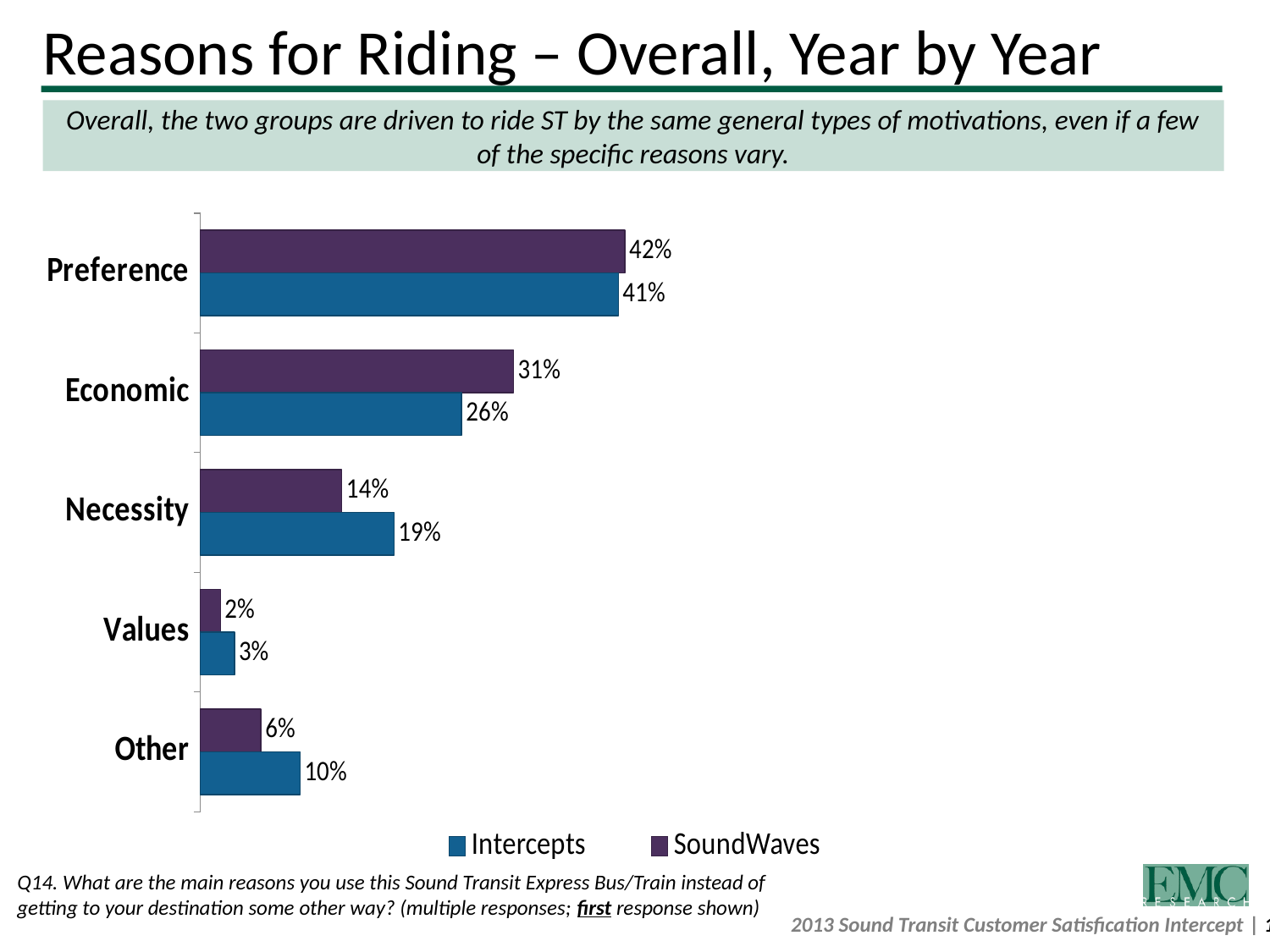

# Reasons for Riding – Overall, Year by Year
Overall, the two groups are driven to ride ST by the same general types of motivations, even if a few of the specific reasons vary.

### Chart

| Category | SoundWaves | Intercepts |
|---|---|---|
| Preference | 0.42 | 0.4136375239280855 |
| Economic | 0.31 | 0.25862061946370557 |
| Necessity | 0.14 | 0.19168833630283877 |
| Values | 0.02 | 0.03395804036742668 |
| Other | 0.06 | 0.09877352890455368 |
Q14. What are the main reasons you use this Sound Transit Express Bus/Train instead of getting to your destination some other way? (multiple responses; first response shown)